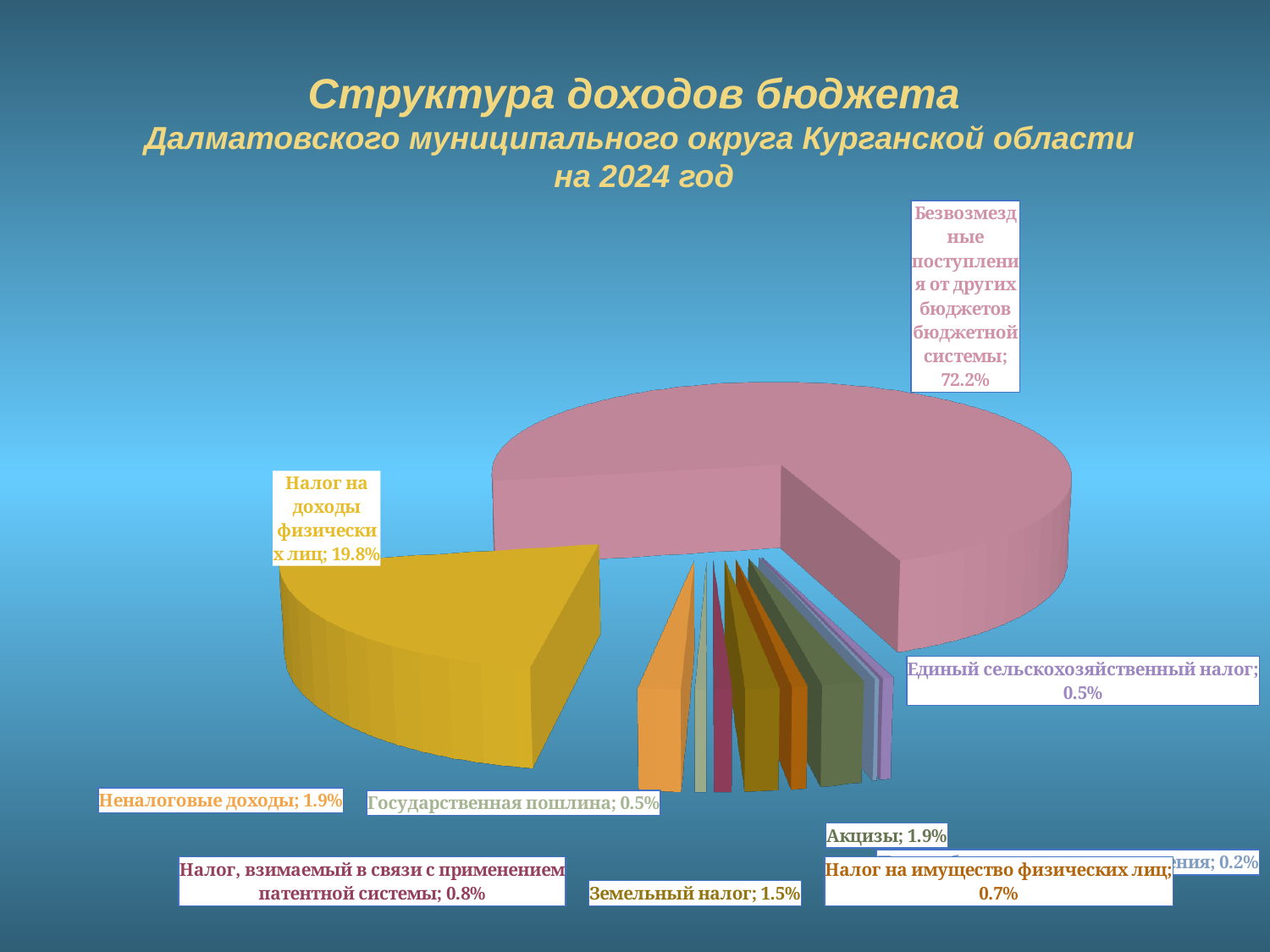

Структура доходов бюджета
 Далматовского муниципального округа Курганской области
 на 2024 год

[unsupported chart]

[unsupported chart]

[unsupported chart]